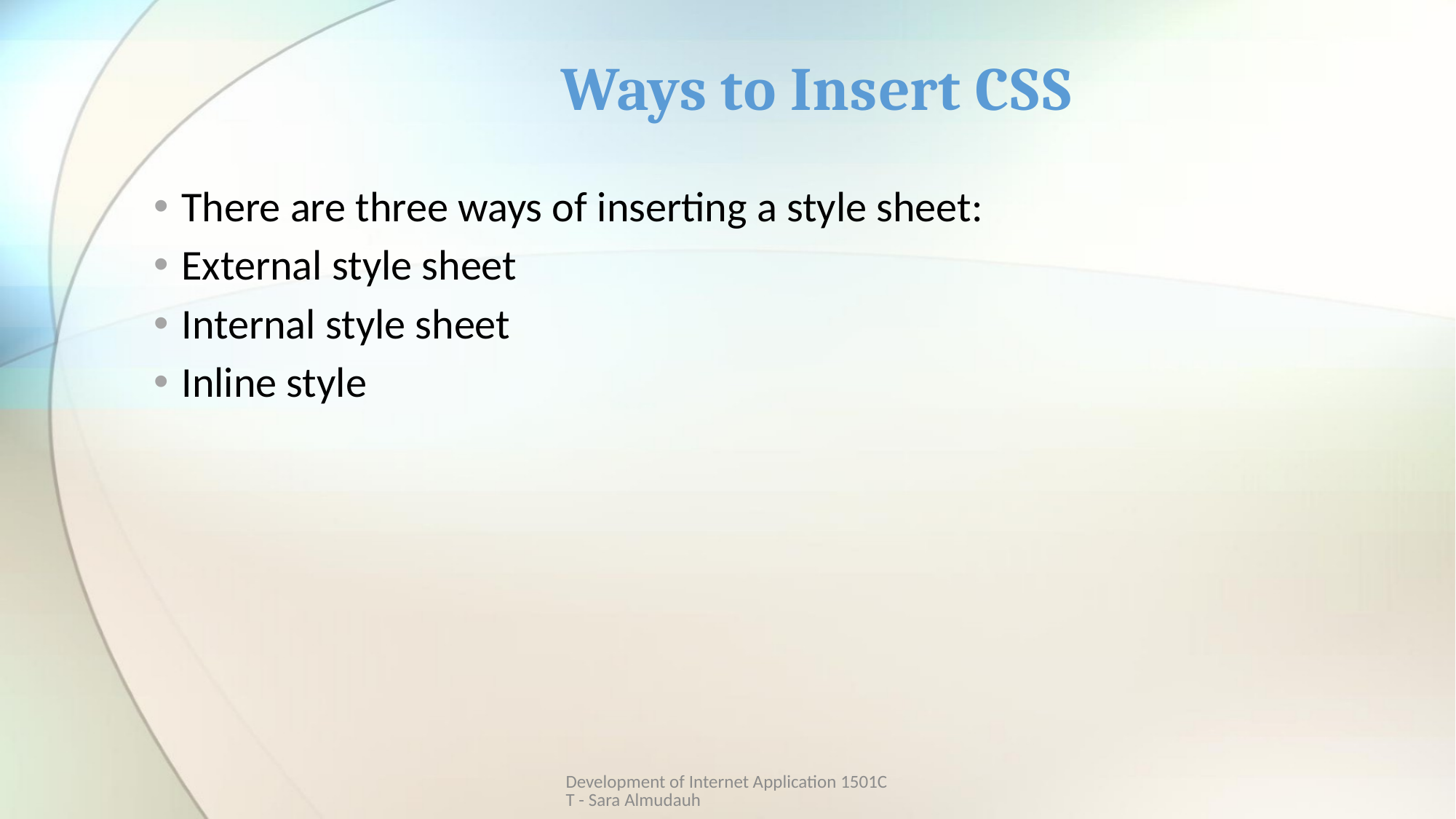

# Ways to Insert CSS
There are three ways of inserting a style sheet:
External style sheet
Internal style sheet
Inline style

Development of Internet Application 1501CT - Sara Almudauh